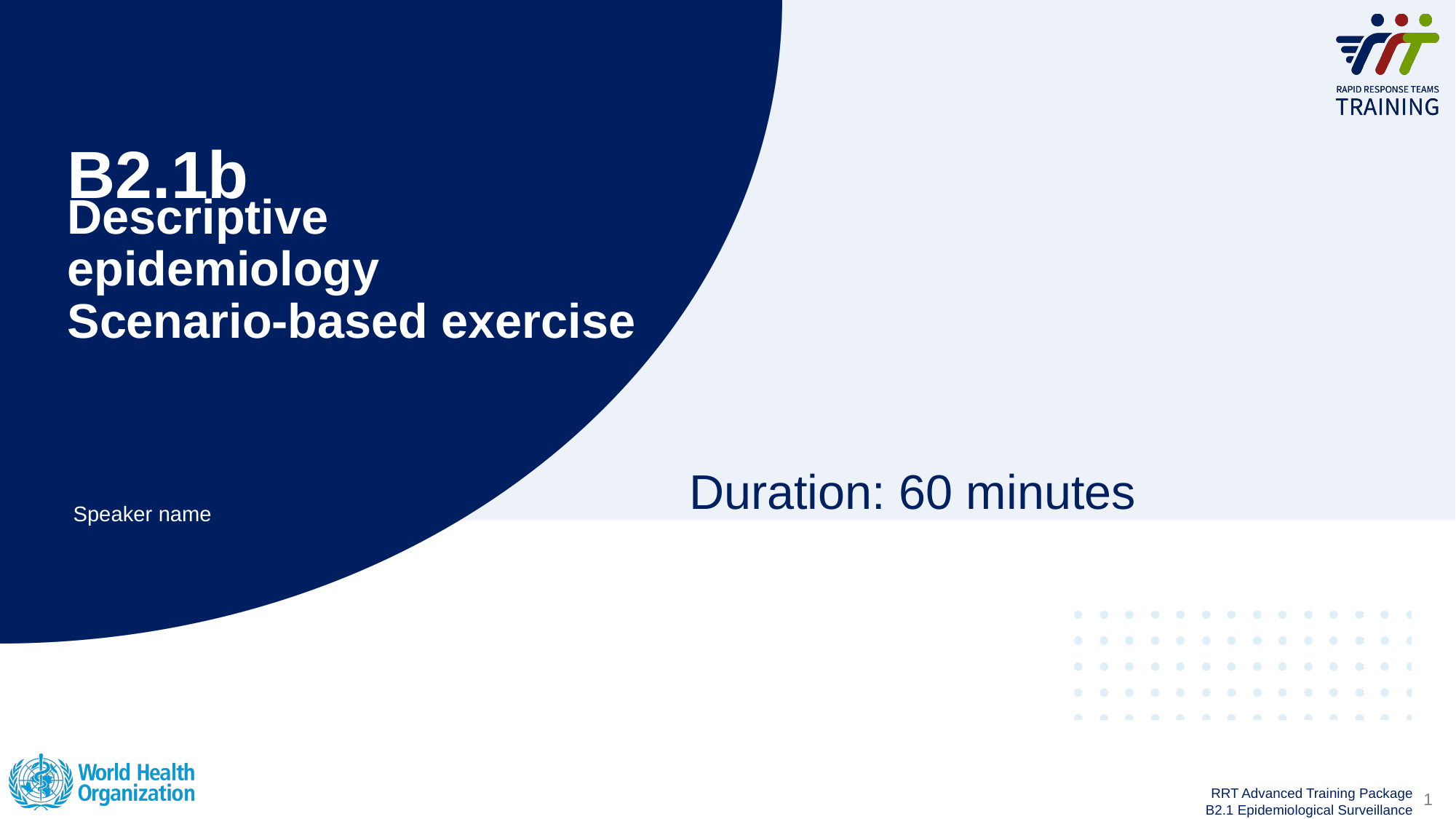

# Descriptive epidemiology Scenario-based exercise
B2.1b
Duration: 60 minutes
Speaker name